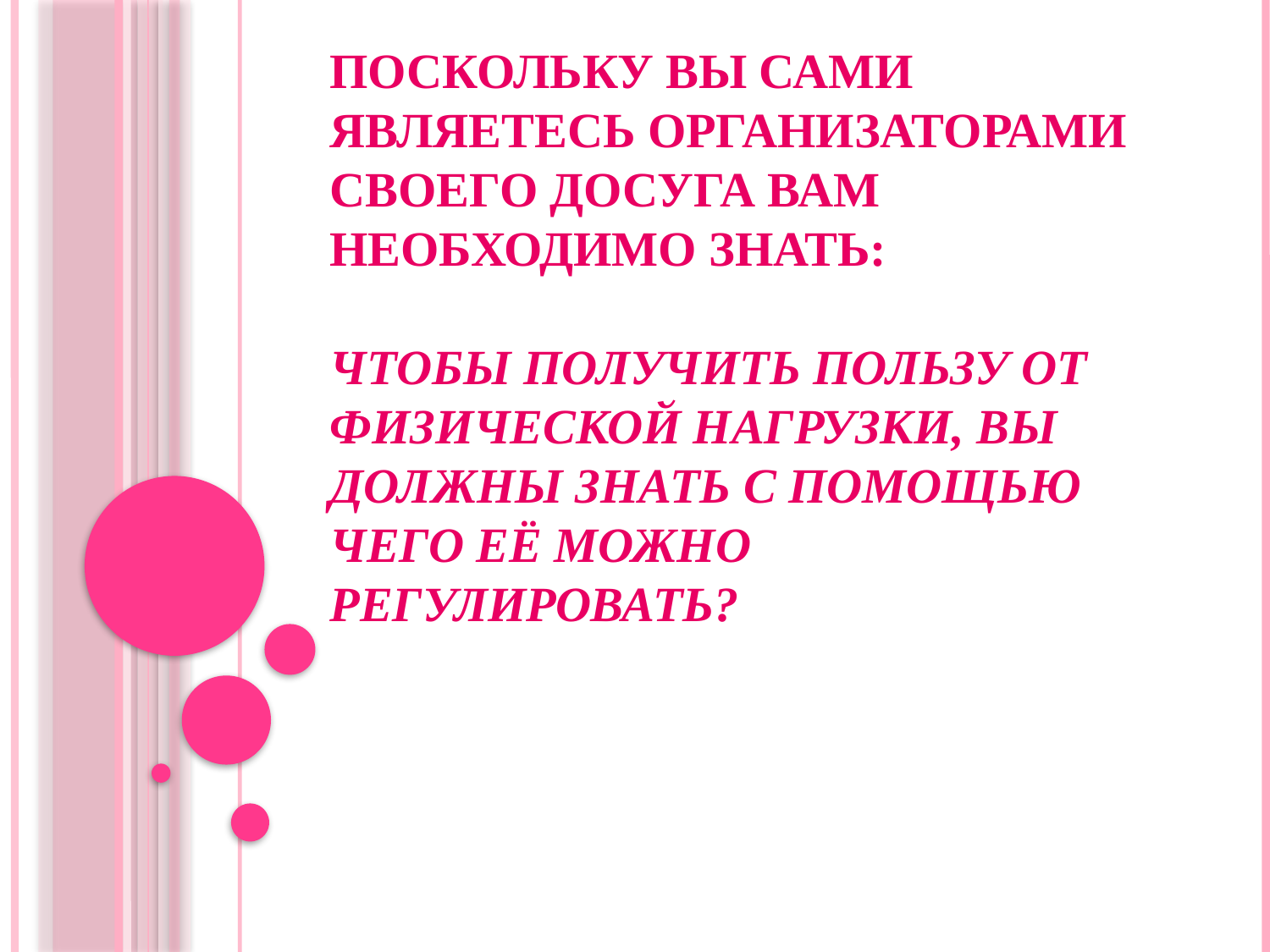

# Поскольку вы сами являетесь организаторами своего досуга вам необходимо знать: Чтобы получить пользу от физической нагрузки, вы должны знать с помощью чего её можно  регулировать?